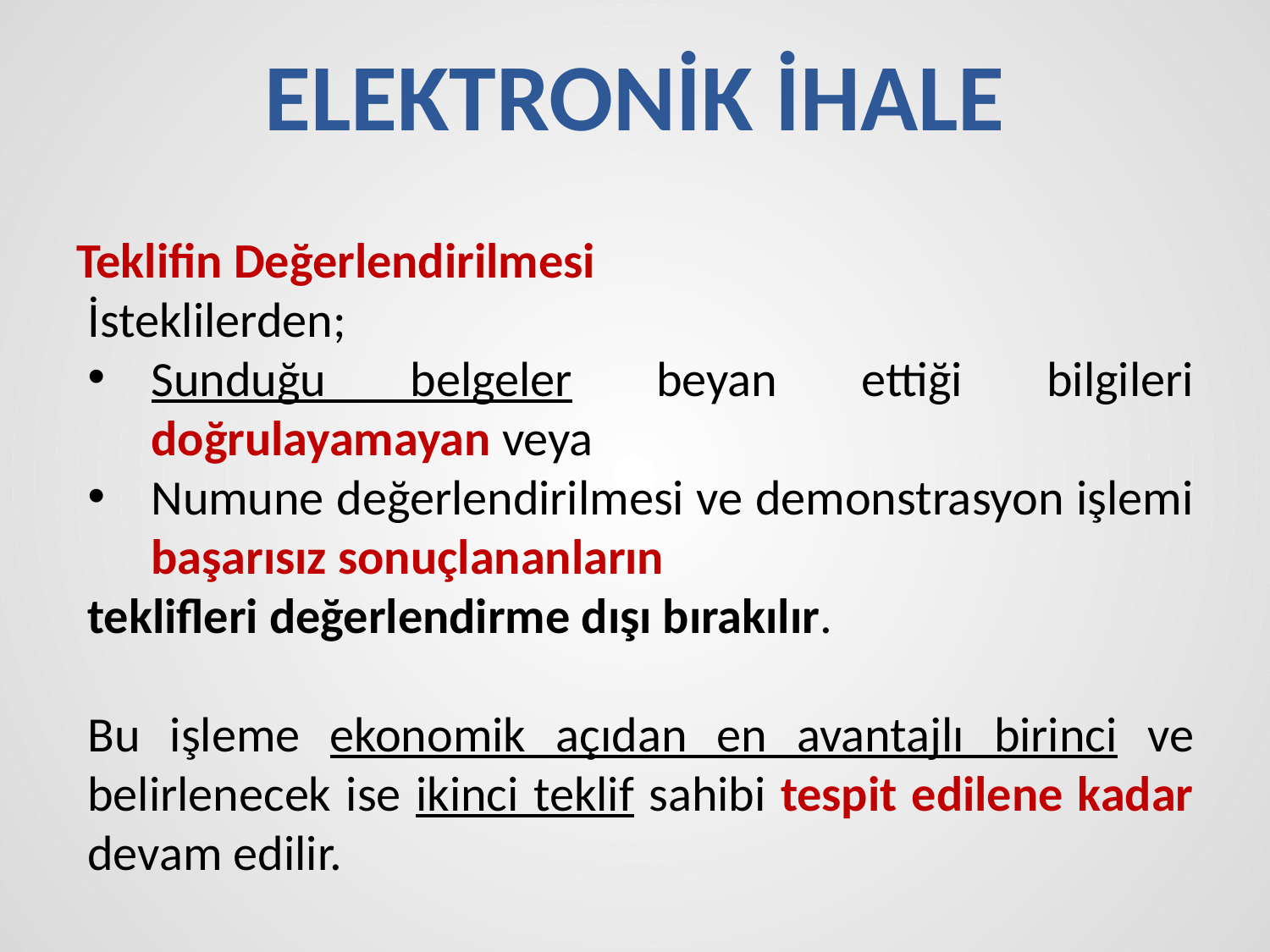

# ELEKTRONİK İHALE
Teklifin Değerlendirilmesi
İsteklilerden;
Sunduğu belgeler beyan ettiği bilgileri doğrulayamayan veya
Numune değerlendirilmesi ve demonstrasyon işlemi başarısız sonuçlananların
teklifleri değerlendirme dışı bırakılır.

Bu işleme ekonomik açıdan en avantajlı birinci ve belirlenecek ise ikinci teklif sahibi tespit edilene kadar devam edilir.